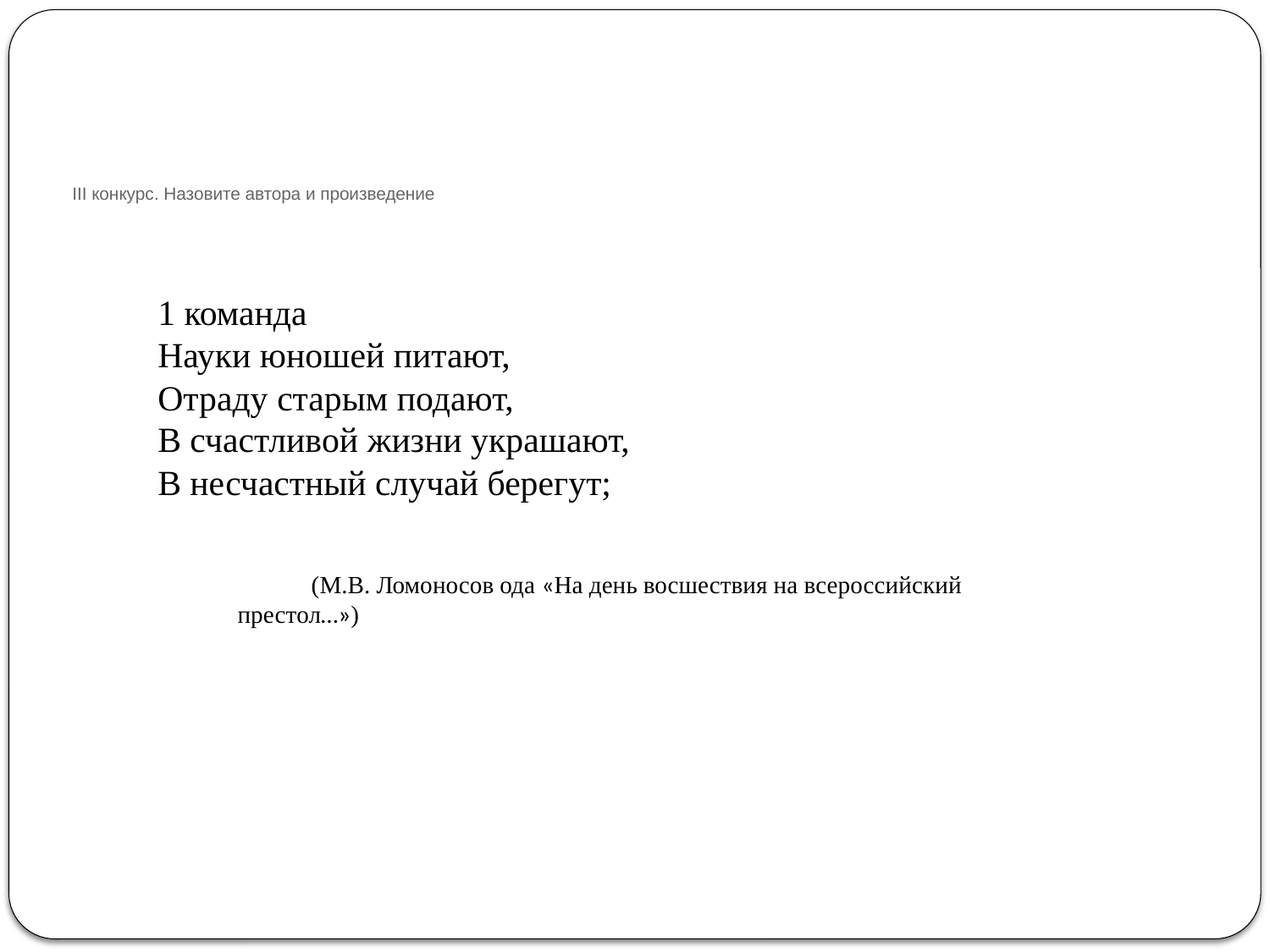

# III конкурс. Назовите автора и произведение
1 команда
Науки юношей питают,
Отраду старым подают,
В счастливой жизни украшают,
В несчастный случай берегут;
            (М.В. Ломоносов ода «На день восшествия на всероссийский престол…»)